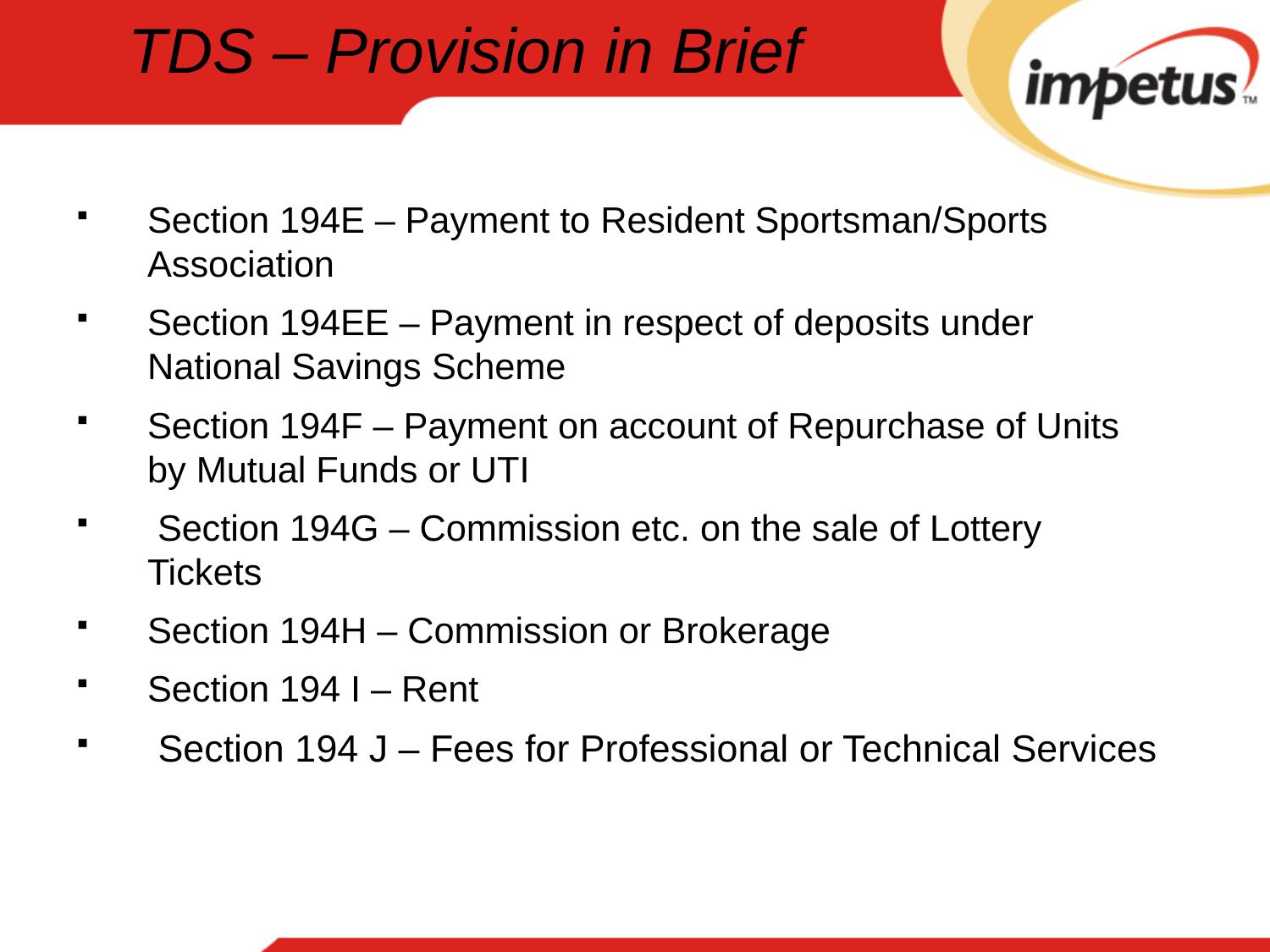

# TDS – Provision in Brief
Section 194E – Payment to Resident Sportsman/Sports Association
Section 194EE – Payment in respect of deposits under National Savings Scheme
Section 194F – Payment on account of Repurchase of Units by Mutual Funds or UTI
 Section 194G – Commission etc. on the sale of Lottery Tickets
Section 194H – Commission or Brokerage
Section 194 I – Rent
 Section 194 J – Fees for Professional or Technical Services